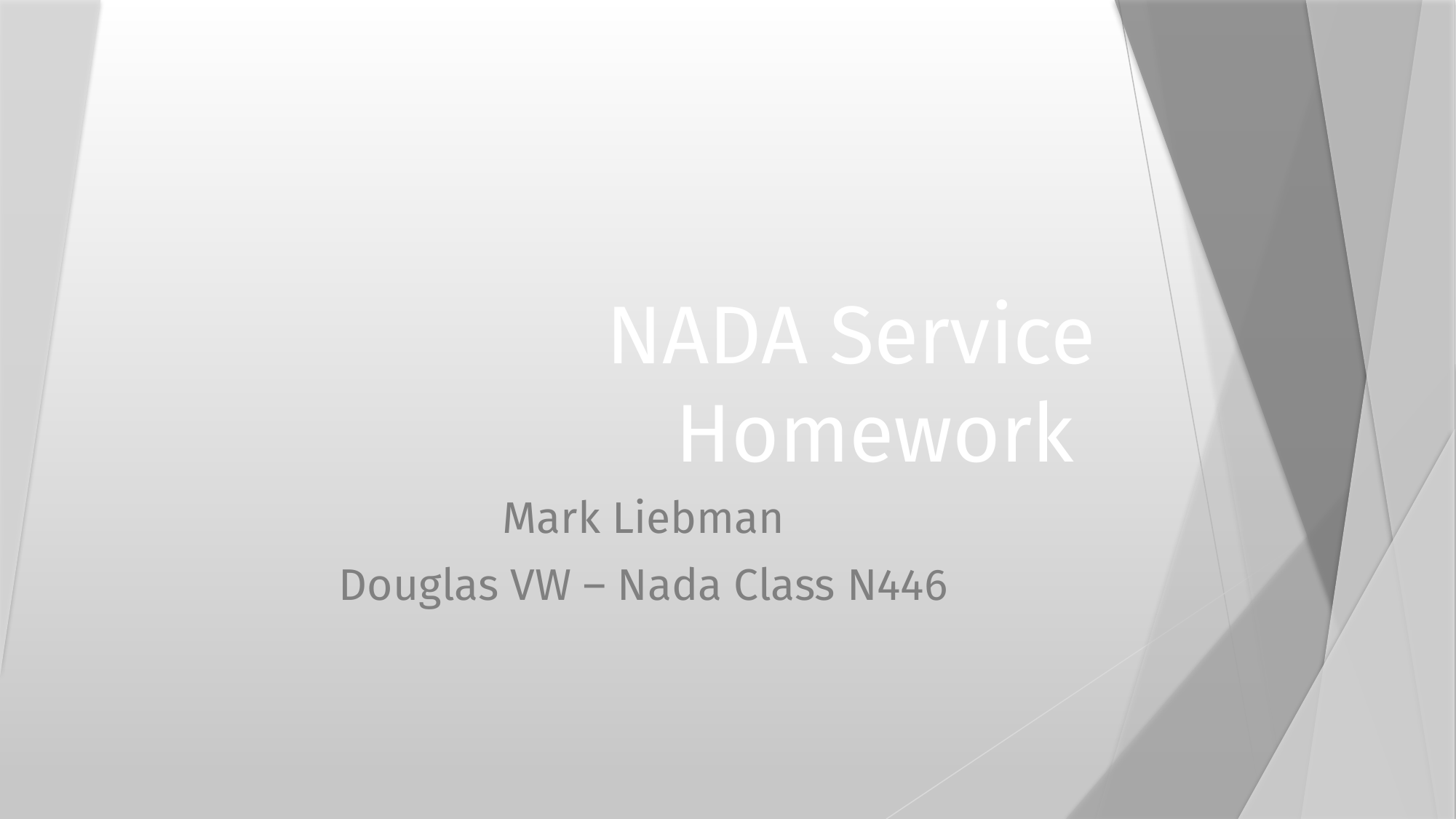

# NADA Service Homework
Mark Liebman
Douglas VW – Nada Class N446